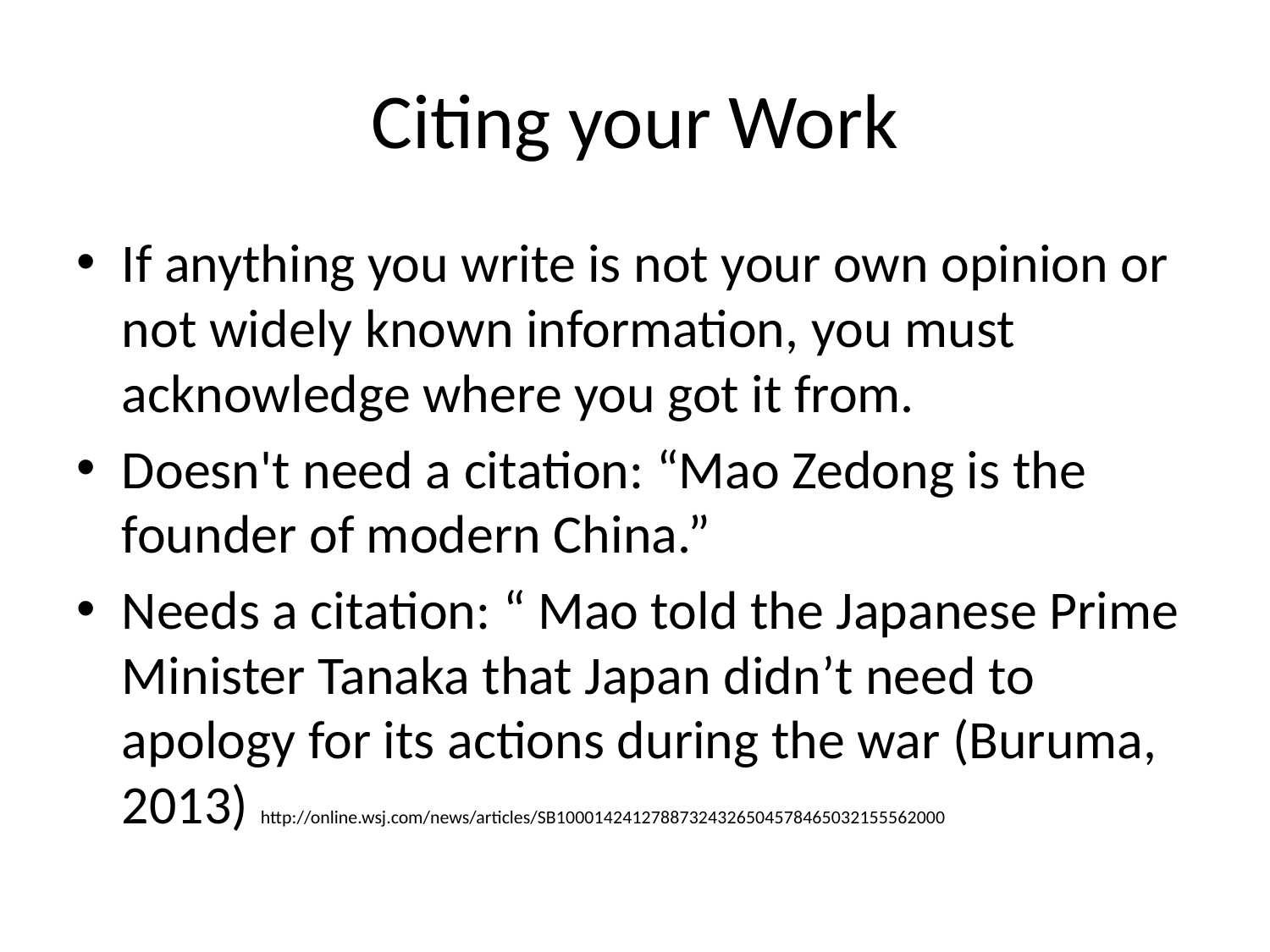

# Citing your Work
If anything you write is not your own opinion or not widely known information, you must acknowledge where you got it from.
Doesn't need a citation: “Mao Zedong is the founder of modern China.”
Needs a citation: “ Mao told the Japanese Prime Minister Tanaka that Japan didn’t need to apology for its actions during the war (Buruma, 2013) http://online.wsj.com/news/articles/SB10001424127887324326504578465032155562000